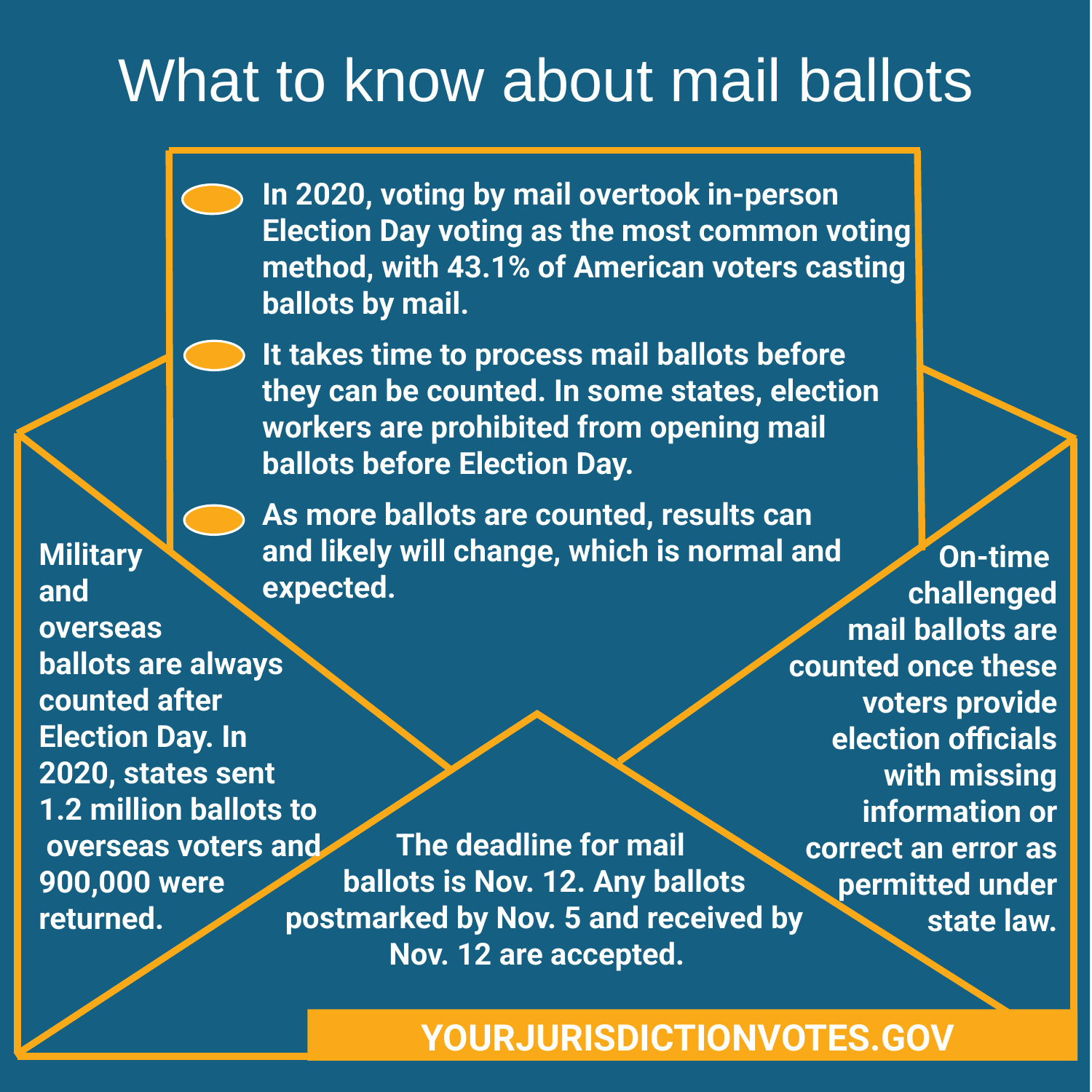

# What to know about mail ballots
In 2020, voting by mail overtook in-person Election Day voting as the most common voting method, with 43.1% of American voters casting ballots by mail.

It takes time to process mail ballots before they can be counted. In some states, election workers are prohibited from opening mail ballots before Election Day.

As more ballots are counted, results can and likely will change, which is normal and expected.

Military
and
overseas
ballots are always counted after Election Day. In 2020, states sent 1.2 million ballots to  overseas voters and 900,000 were returned.

On-time
challenged
mail ballots are counted once these voters provide election officials with missing information or correct an error as permitted under state law.
The deadline for mail
ballots is Nov. 12. Any ballots postmarked by Nov. 5 and received by Nov. 12 are accepted.

YOURJURISDICTIONVOTES.GOV